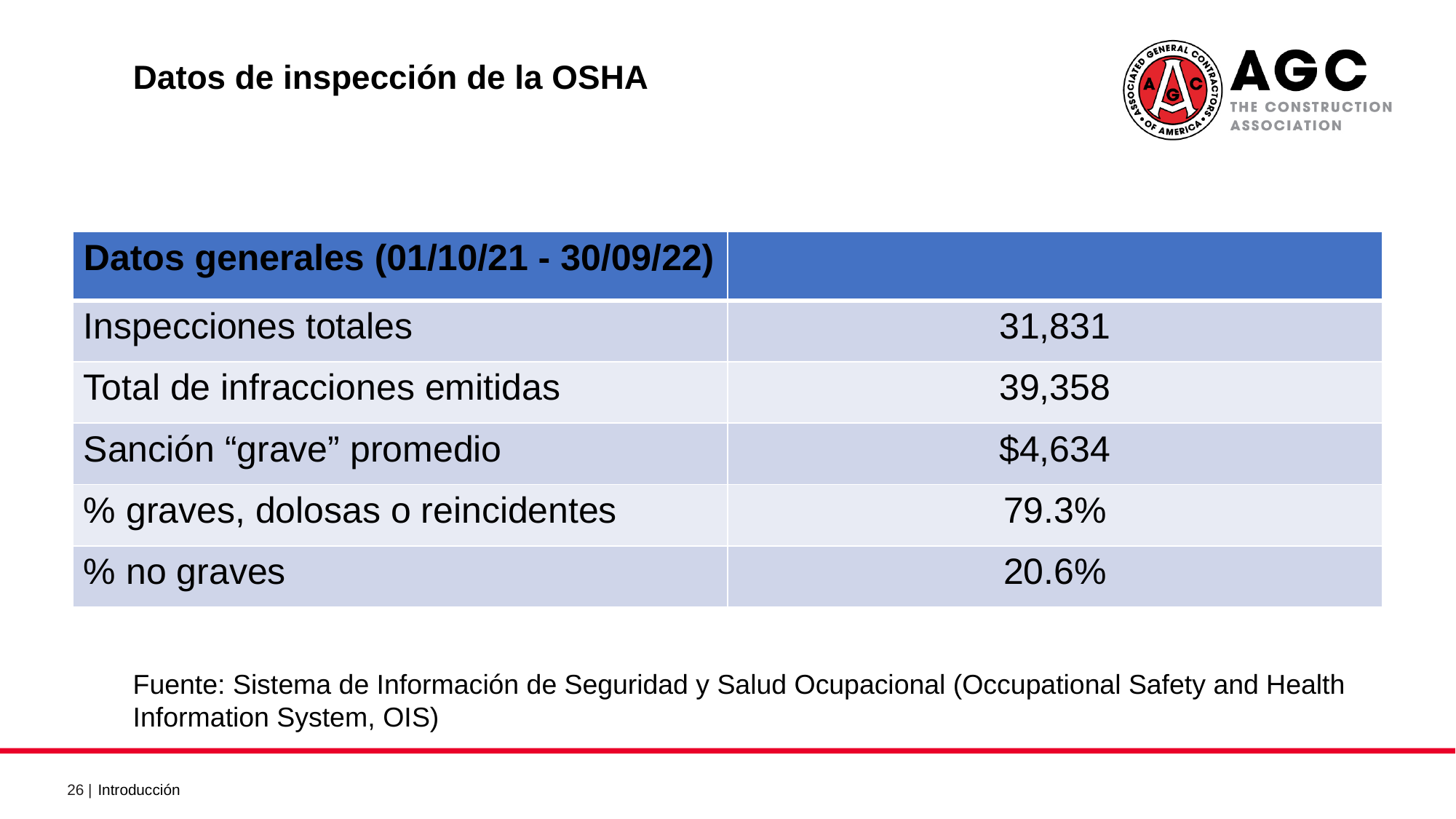

Datos de inspección de la OSHA
| Datos generales (01/10/21 - 30/09/22) |  |
| --- | --- |
| Inspecciones totales | 31,831 |
| Total de infracciones emitidas | 39,358 |
| Sanción “grave” promedio | $4,634 |
| % graves, dolosas o reincidentes | 79.3% |
| % no graves | 20.6% |
Fuente: Sistema de Información de Seguridad y Salud Ocupacional (Occupational Safety and Health Information System, OIS)
Introducción